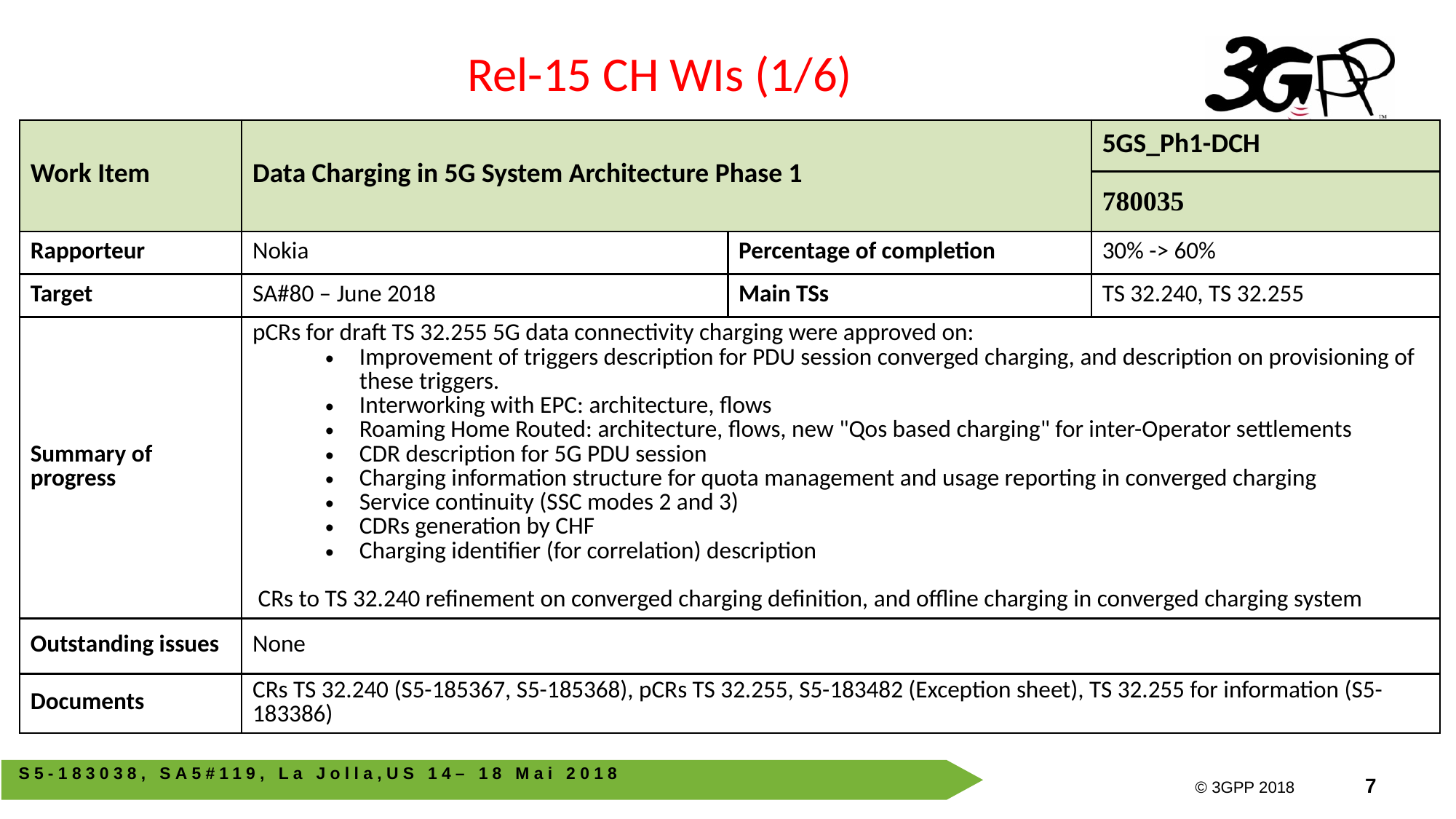

Rel-15 CH WIs (1/6)
| Work Item | Data Charging in 5G System Architecture Phase 1 |  | 5GS\_Ph1-DCH |
| --- | --- | --- | --- |
|  |  |  | 780035 |
| Rapporteur | Nokia | Percentage of completion | 30% -> 60% |
| Target | SA#80 – June 2018 | Main TSs | TS 32.240, TS 32.255 |
| Summary of progress | pCRs for draft TS 32.255 5G data connectivity charging were approved on: Improvement of triggers description for PDU session converged charging, and description on provisioning of these triggers. Interworking with EPC: architecture, flows Roaming Home Routed: architecture, flows, new "Qos based charging" for inter-Operator settlements CDR description for 5G PDU session Charging information structure for quota management and usage reporting in converged charging Service continuity (SSC modes 2 and 3) CDRs generation by CHF Charging identifier (for correlation) description CRs to TS 32.240 refinement on converged charging definition, and offline charging in converged charging system |  |  |
| Outstanding issues | None |  |  |
| Documents | CRs TS 32.240 (S5-185367, S5-185368), pCRs TS 32.255, S5-183482 (Exception sheet), TS 32.255 for information (S5-183386) |  |  |